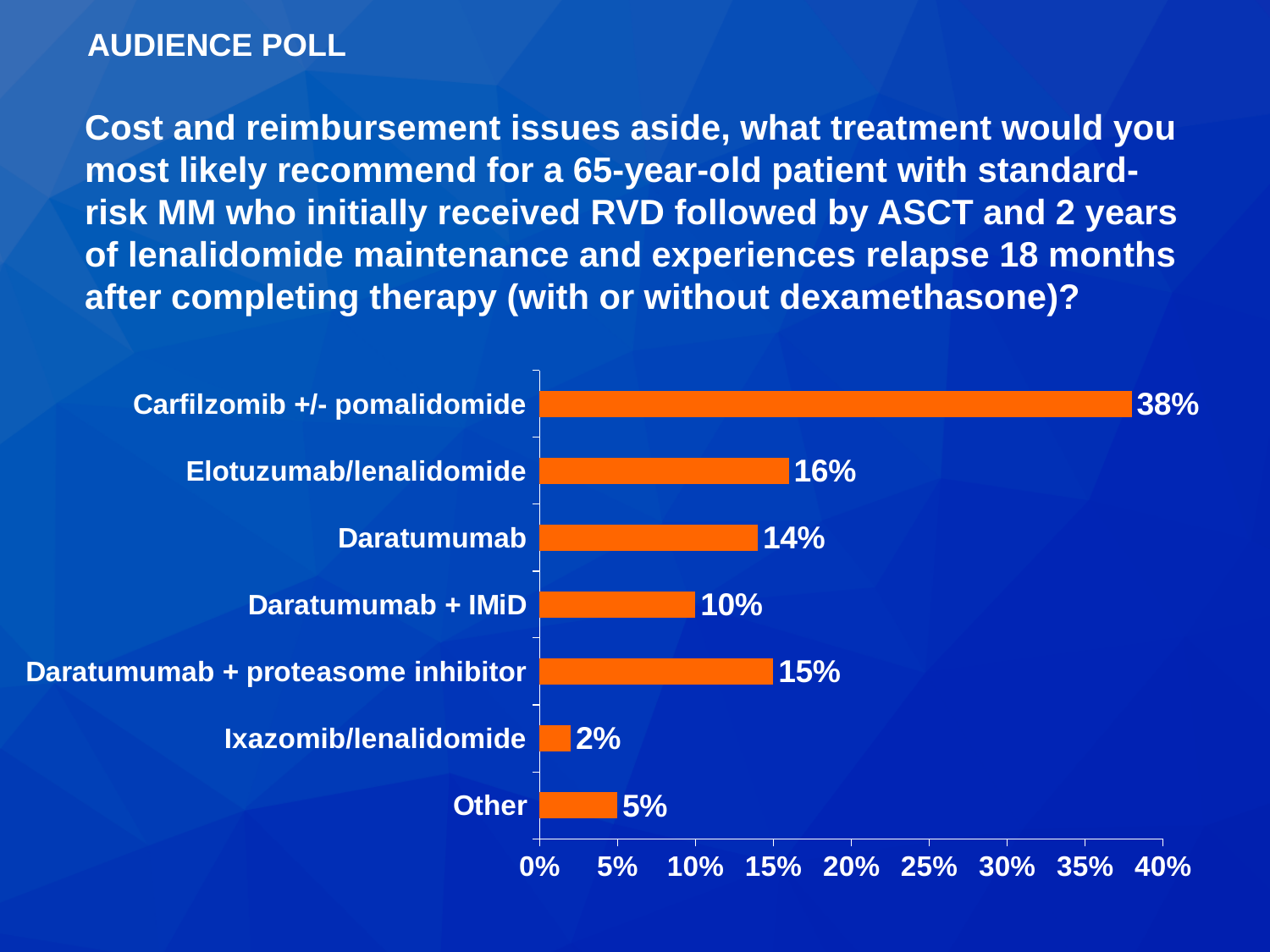

AUDIENCE POLL
Cost and reimbursement issues aside, what treatment would you most likely recommend for a 65-year-old patient with standard-risk MM who initially received RVD followed by ASCT and 2 years of lenalidomide maintenance and experiences relapse 18 months after completing therapy (with or without dexamethasone)?

### Chart

| Category | Series 1 |
|---|---|
| Other | 0.05 |
| Ixazomib/lenalidomide | 0.02 |
| Daratumumab + proteasome inhibitor | 0.15 |
| Daratumumab + IMiD | 0.1 |
| Daratumumab | 0.14 |
| Elotuzumab/lenalidomide | 0.16 |
| Carfilzomib +/- pomalidomide | 0.38 |